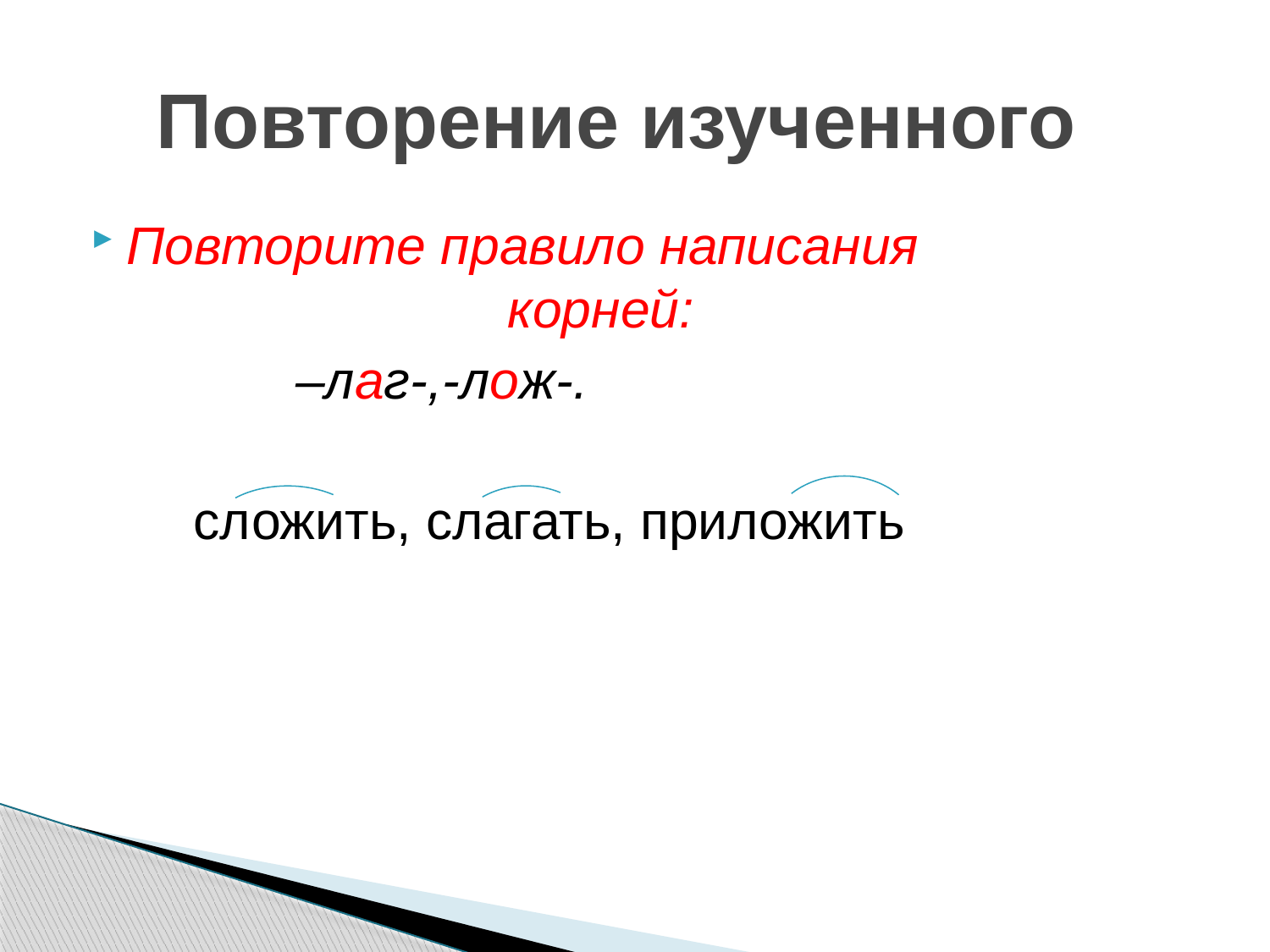

# Повторение изученного
Повторите правило написания                 			корней:
              –лаг-,-лож-.

       сложить, слагать, приложить